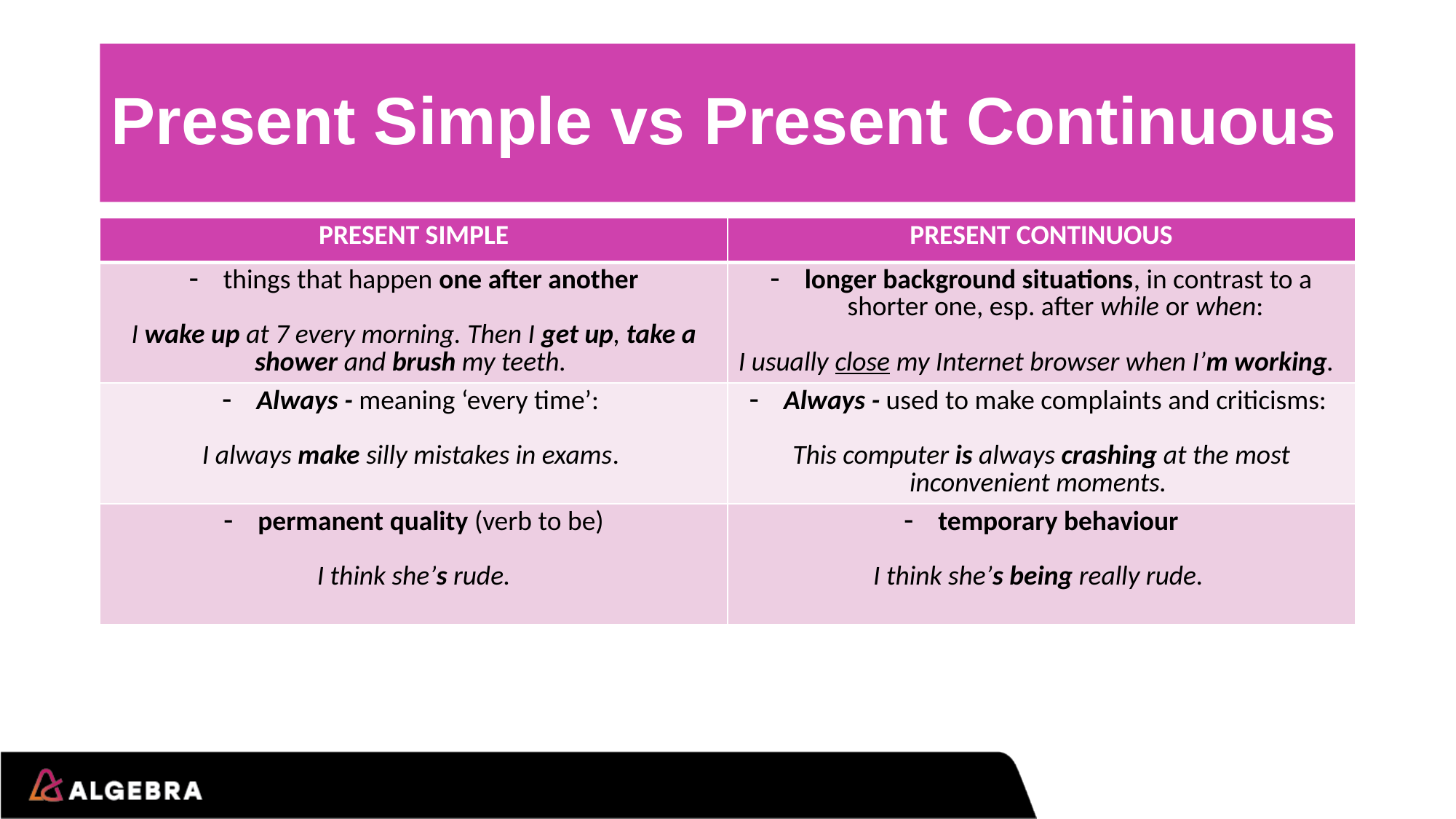

# Present Simple vs Present Continuous
| PRESENT SIMPLE | PRESENT CONTINUOUS |
| --- | --- |
| things that happen one after another I wake up at 7 every morning. Then I get up, take a shower and brush my teeth. | longer background situations, in contrast to a shorter one, esp. after while or when: I usually close my Internet browser when I’m working. |
| Always - meaning ‘every time’: I always make silly mistakes in exams. | Always - used to make complaints and criticisms: This computer is always crashing at the most inconvenient moments. |
| permanent quality (verb to be) I think she’s rude. | temporary behaviour I think she’s being really rude. |